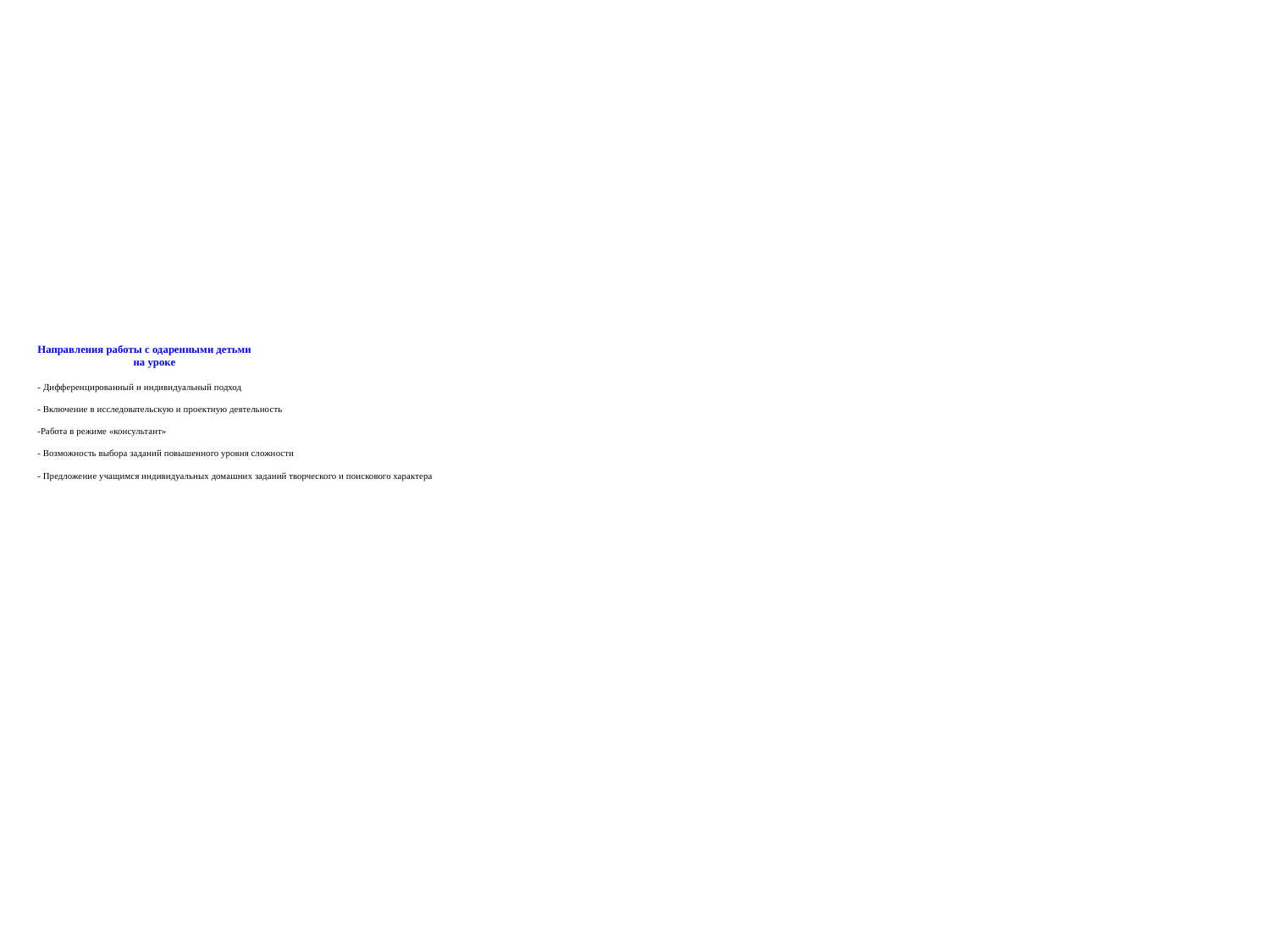

# Направления работы с одаренными детьми на уроке - Дифференцированный и индивидуальный подход - Включение в исследовательскую и проектную деятельность -Работа в режиме «консультант» - Возможность выбора заданий повышенного уровня сложности - Предложение учащимся индивидуальных домашних заданий творческого и поискового характера